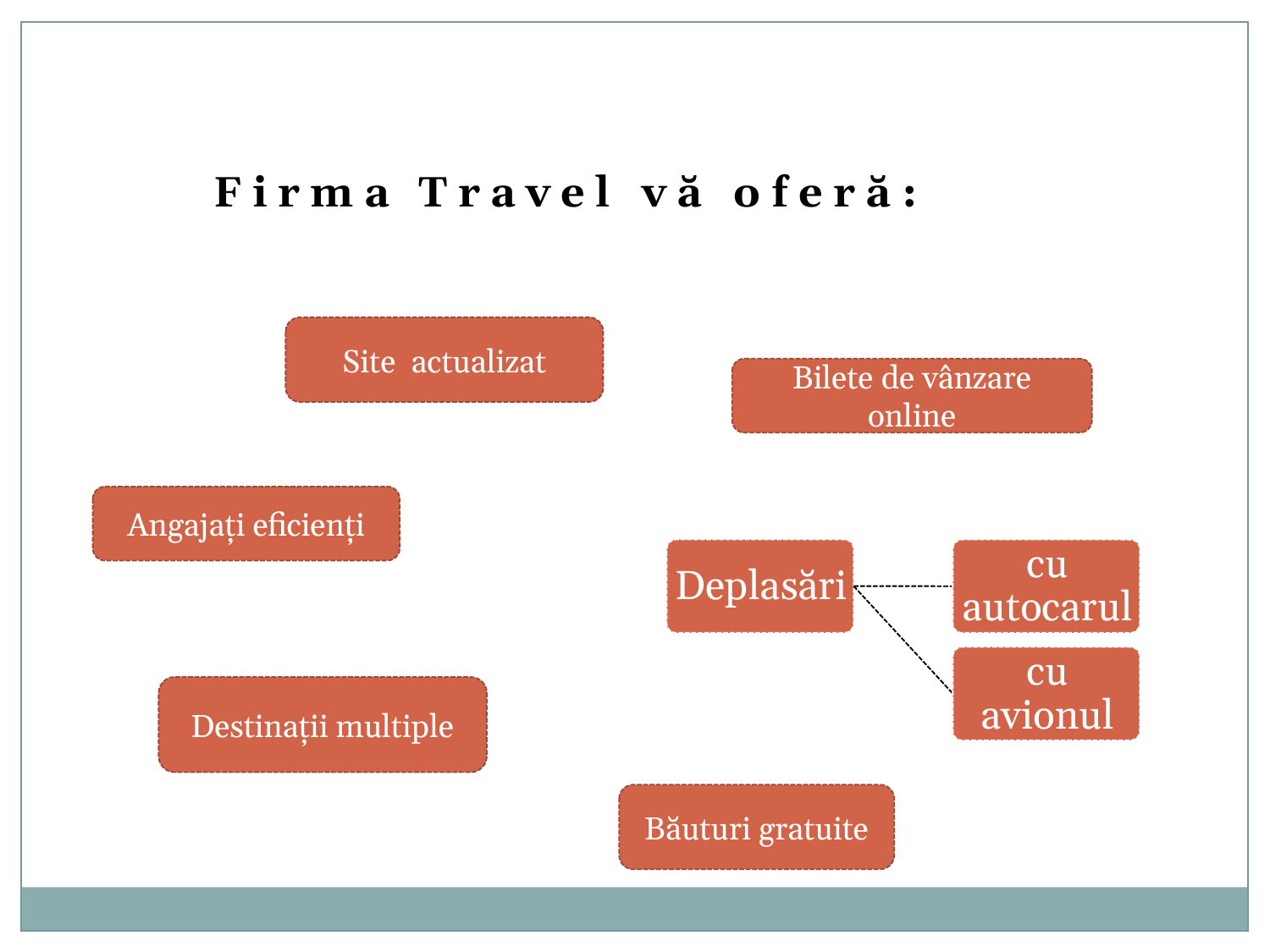

Firma Travel vă oferă:
Site  actualizat
Bilete de vânzare online
Angajați eficienți
Deplasări

cu autocarul

cu avionul
Destinații multiple
Băuturi gratuite